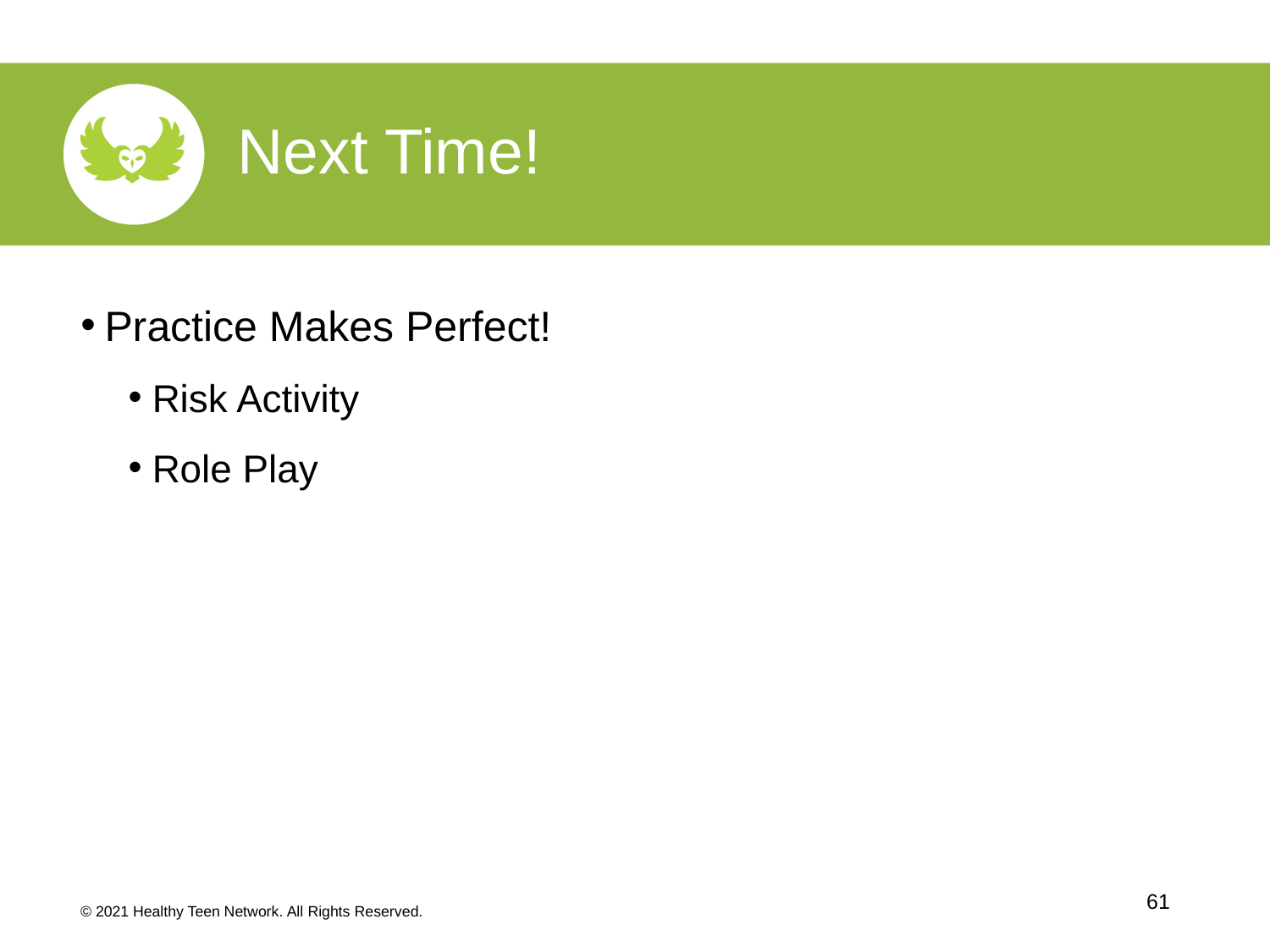

Next Time!
Practice Makes Perfect!
Risk Activity
Role Play